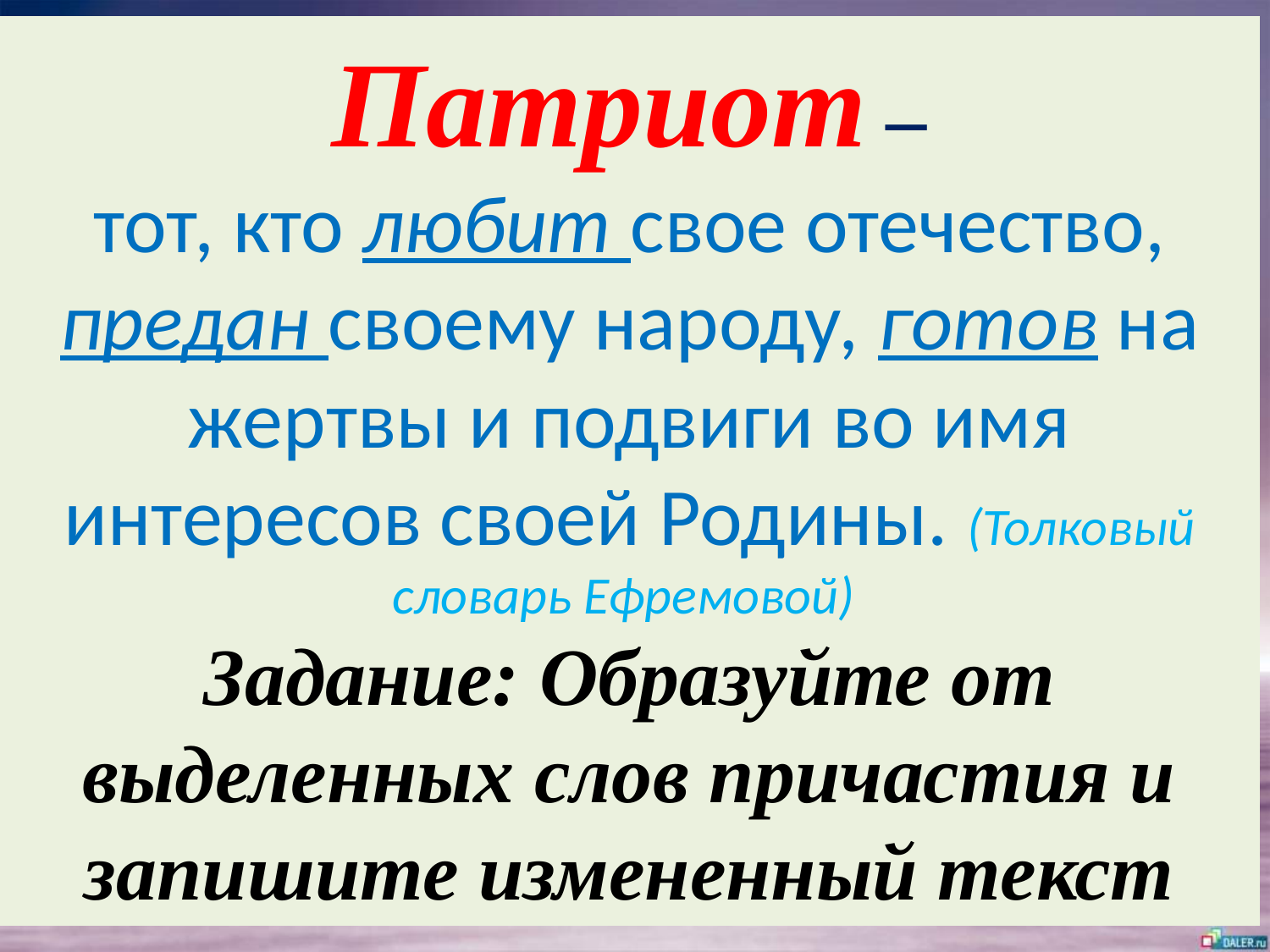

# Патриот – тот, кто любит свое отечество, предан своему народу, готов на жертвы и подвиги во имя интересов своей Родины. (Толковый словарь Ефремовой) Задание: Образуйте от выделенных слов причастия и запишите измененный текст